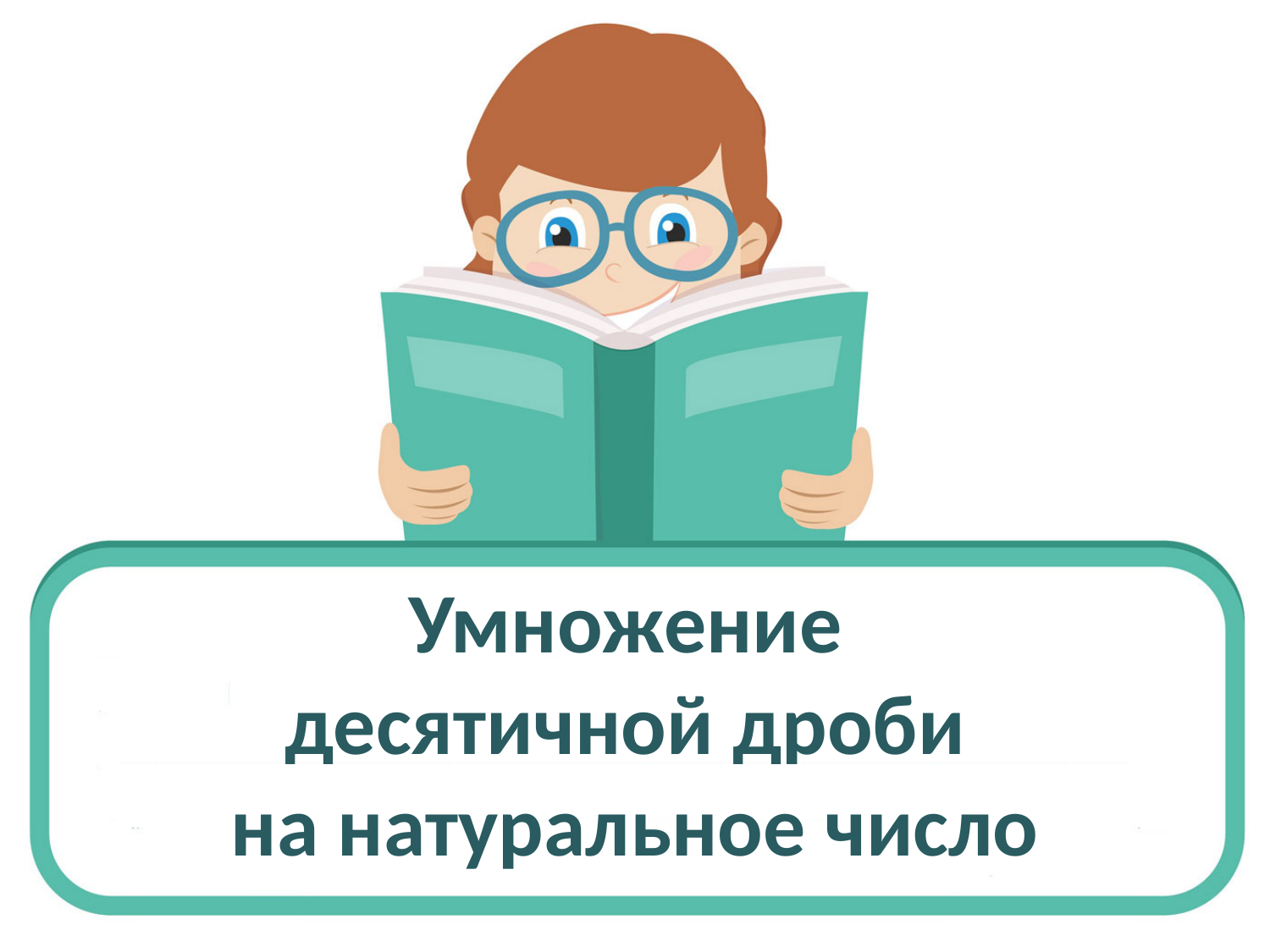

# Умножение десятичной дроби на натуральное число